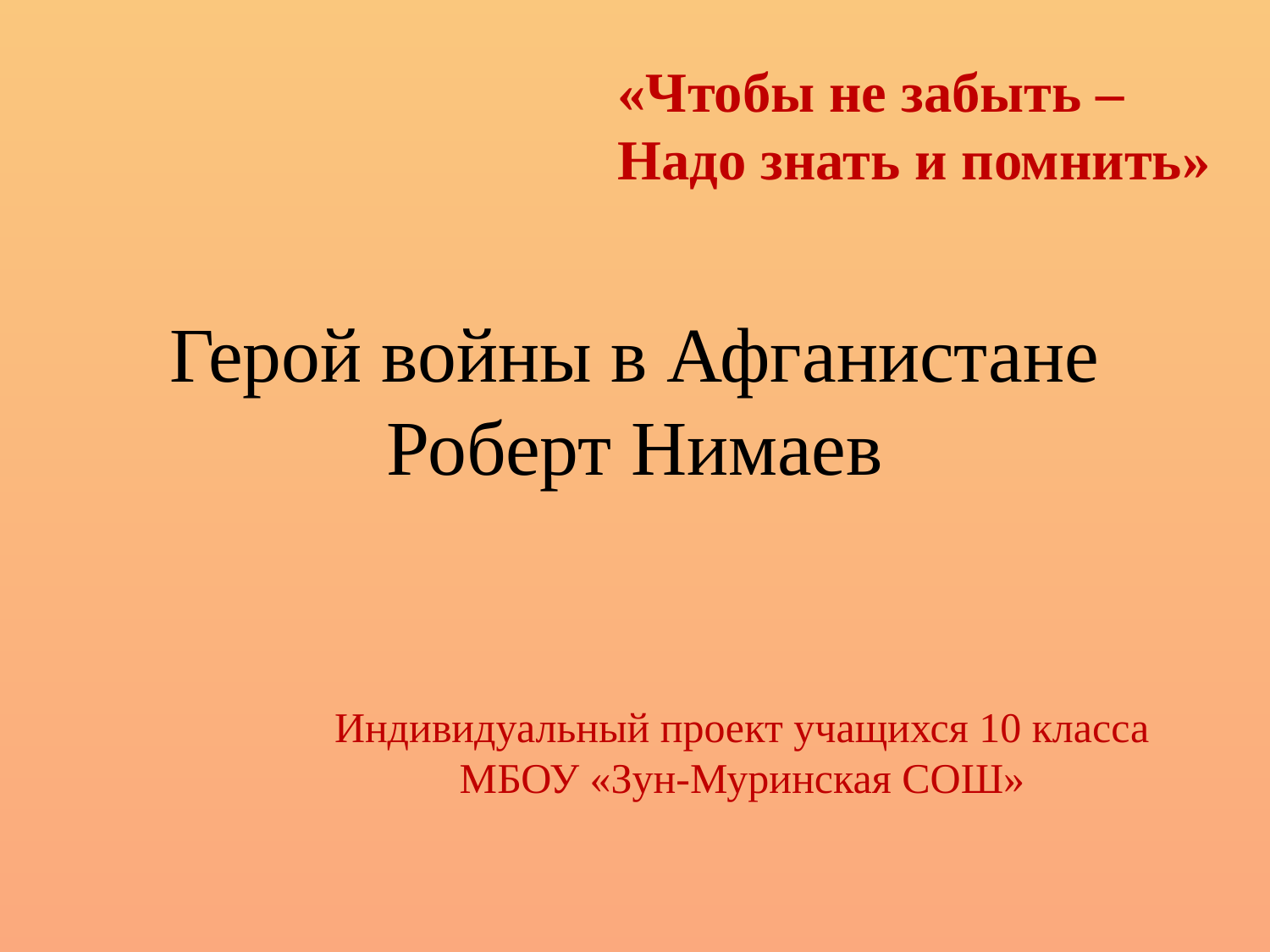

«Чтобы не забыть –
Надо знать и помнить»
# Герой войны в Афганистане Роберт Нимаев
Индивидуальный проект учащихся 10 класса
МБОУ «Зун-Муринская СОШ»